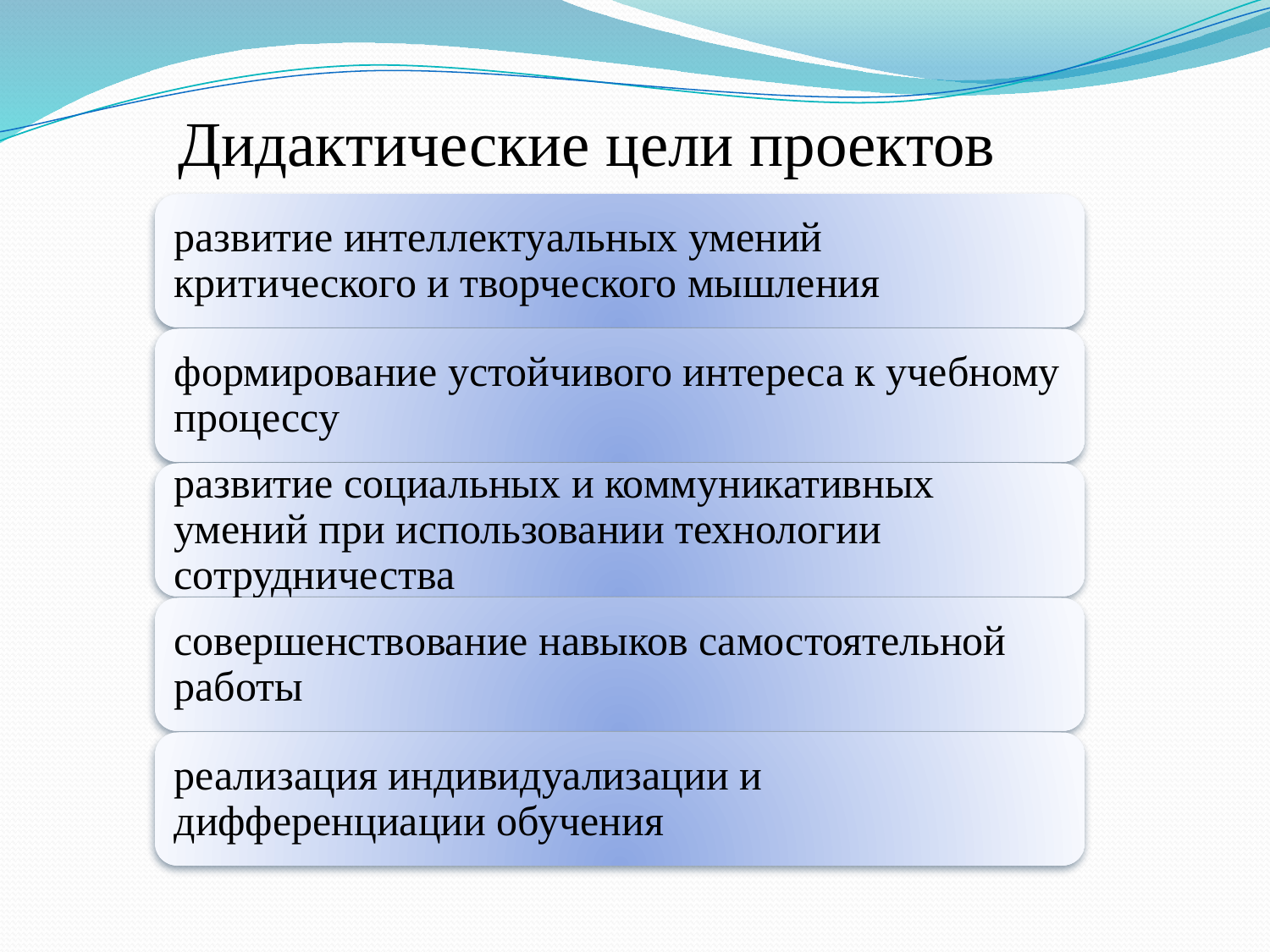

Дидактические цели проектов
развитие интеллектуальных умений критического и творческого мышления
формирование устойчивого интереса к учебному процессу
развитие социальных и коммуникативных умений при использовании технологии сотрудничества
совершенствование навыков самостоятельной работы
реализация индивидуализации и дифференциации обучения